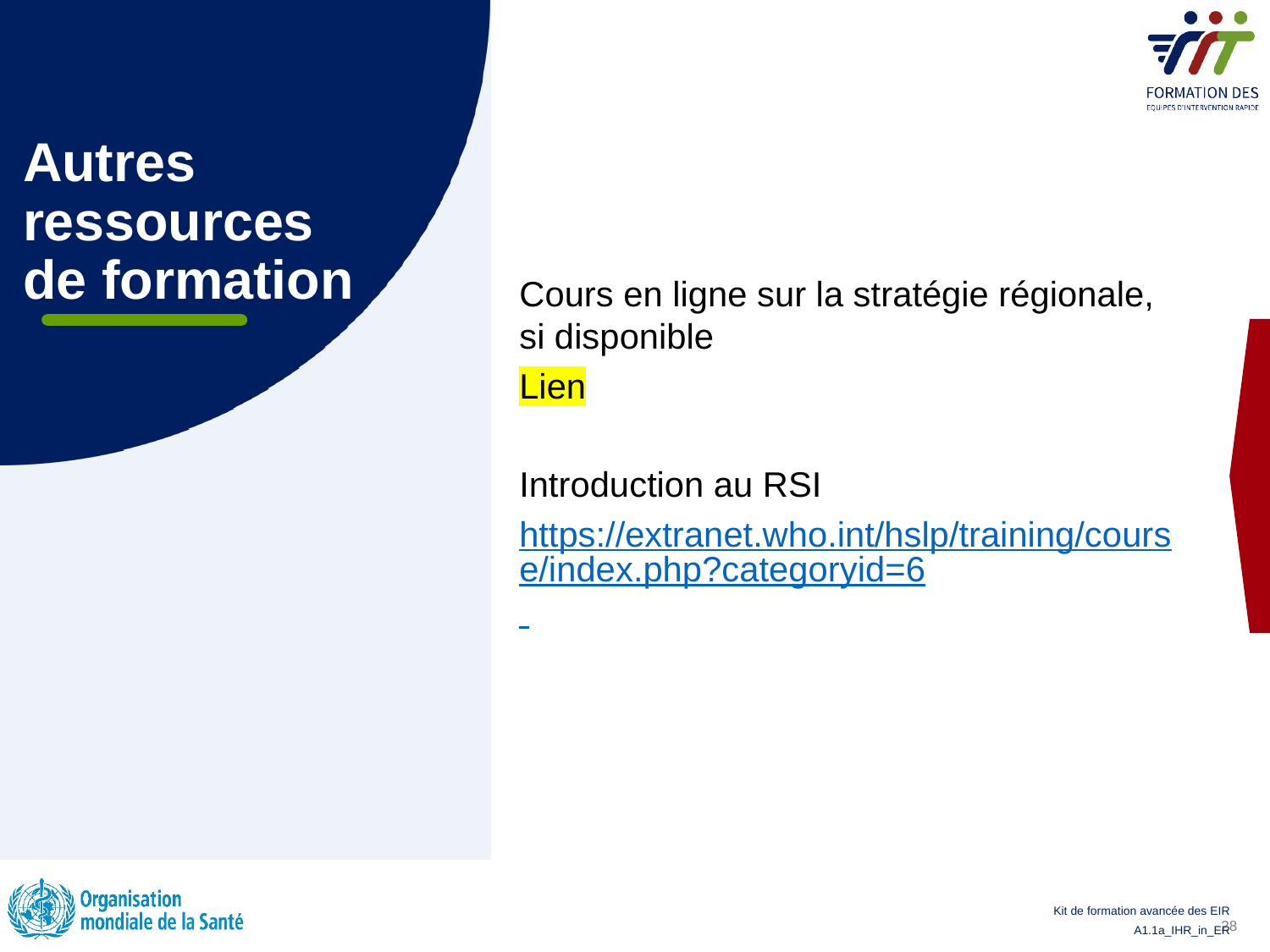

# Autres ressources de formation

Cours en ligne sur la stratégie régionale, si disponible
Lien

Introduction au RSI
https://extranet.who.int/hslp/training/course/index.php?categoryid=6